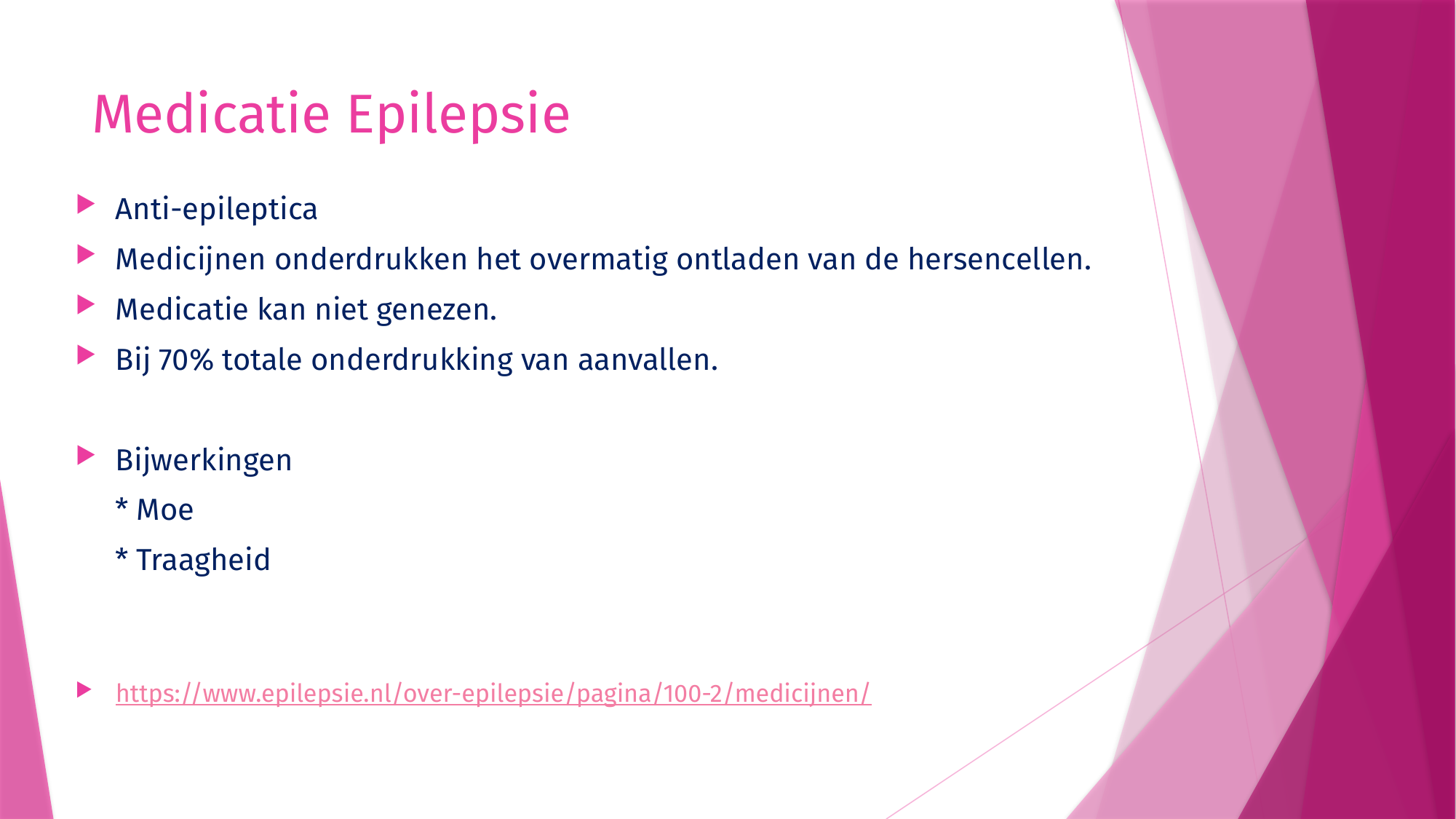

# Medicatie Epilepsie
Anti-epileptica
Medicijnen onderdrukken het overmatig ontladen van de hersencellen.
Medicatie kan niet genezen.
Bij 70% totale onderdrukking van aanvallen.

Bijwerkingen
     * Moe
     * Traagheid

https://www.epilepsie.nl/over-epilepsie/pagina/100-2/medicijnen/